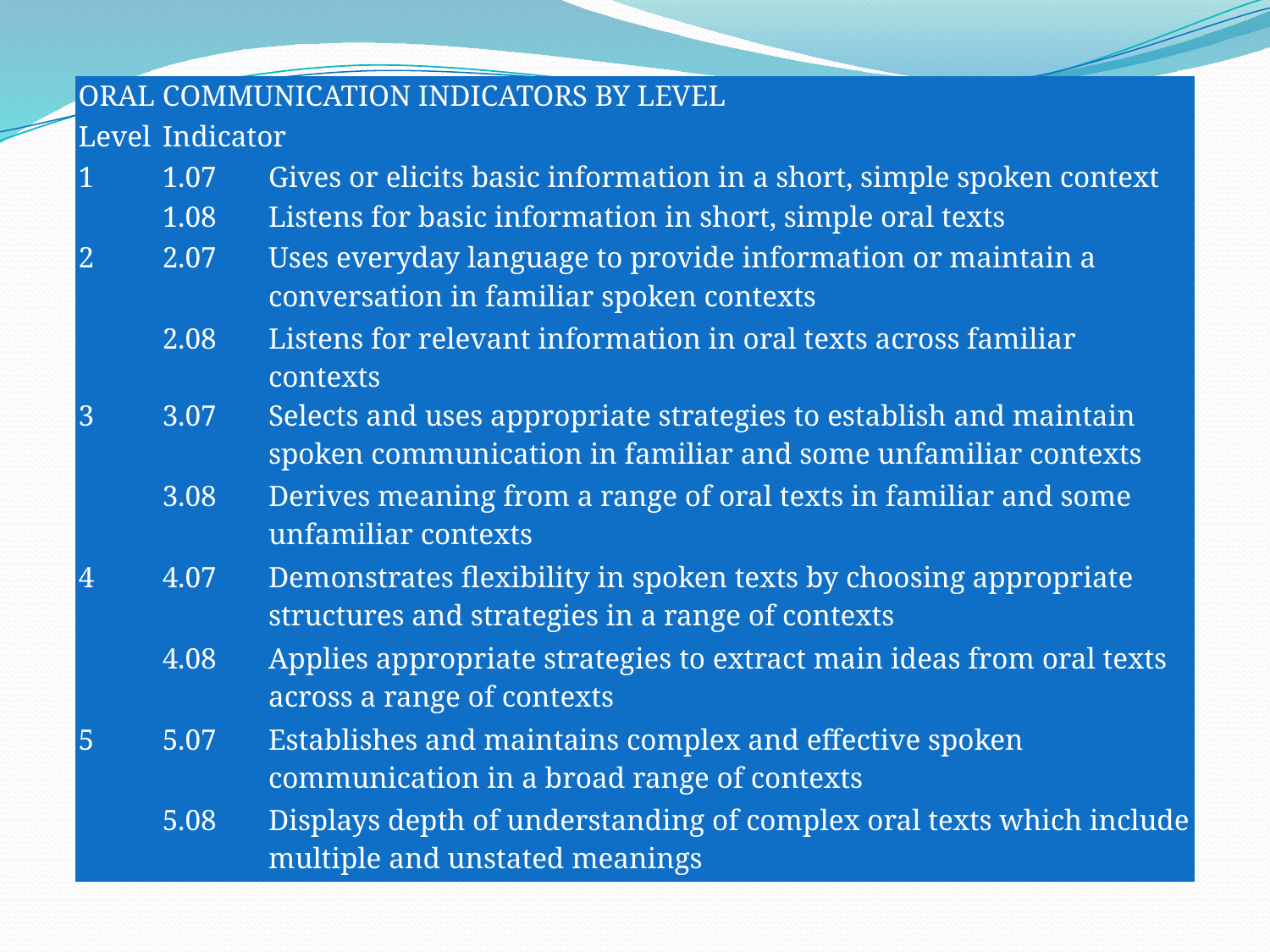

| ORAL COMMUNICATION INDICATORS BY LEVEL |  |  |
| --- | --- | --- |
| Level | Indicator |  |
| 1 | 1.07 | Gives or elicits basic information in a short, simple spoken context |
|  | 1.08 | Listens for basic information in short, simple oral texts |
| 2 | 2.07 | Uses everyday language to provide information or maintain a conversation in familiar spoken contexts |
|  | 2.08 | Listens for relevant information in oral texts across familiar contexts |
| 3 | 3.07 | Selects and uses appropriate strategies to establish and maintain spoken communication in familiar and some unfamiliar contexts |
|  | 3.08 | Derives meaning from a range of oral texts in familiar and some unfamiliar contexts |
| 4 | 4.07 | Demonstrates flexibility in spoken texts by choosing appropriate structures and strategies in a range of contexts |
|  | 4.08 | Applies appropriate strategies to extract main ideas from oral texts across a range of contexts |
| 5 | 5.07 | Establishes and maintains complex and effective spoken communication in a broad range of contexts |
|  | 5.08 | Displays depth of understanding of complex oral texts which include multiple and unstated meanings |